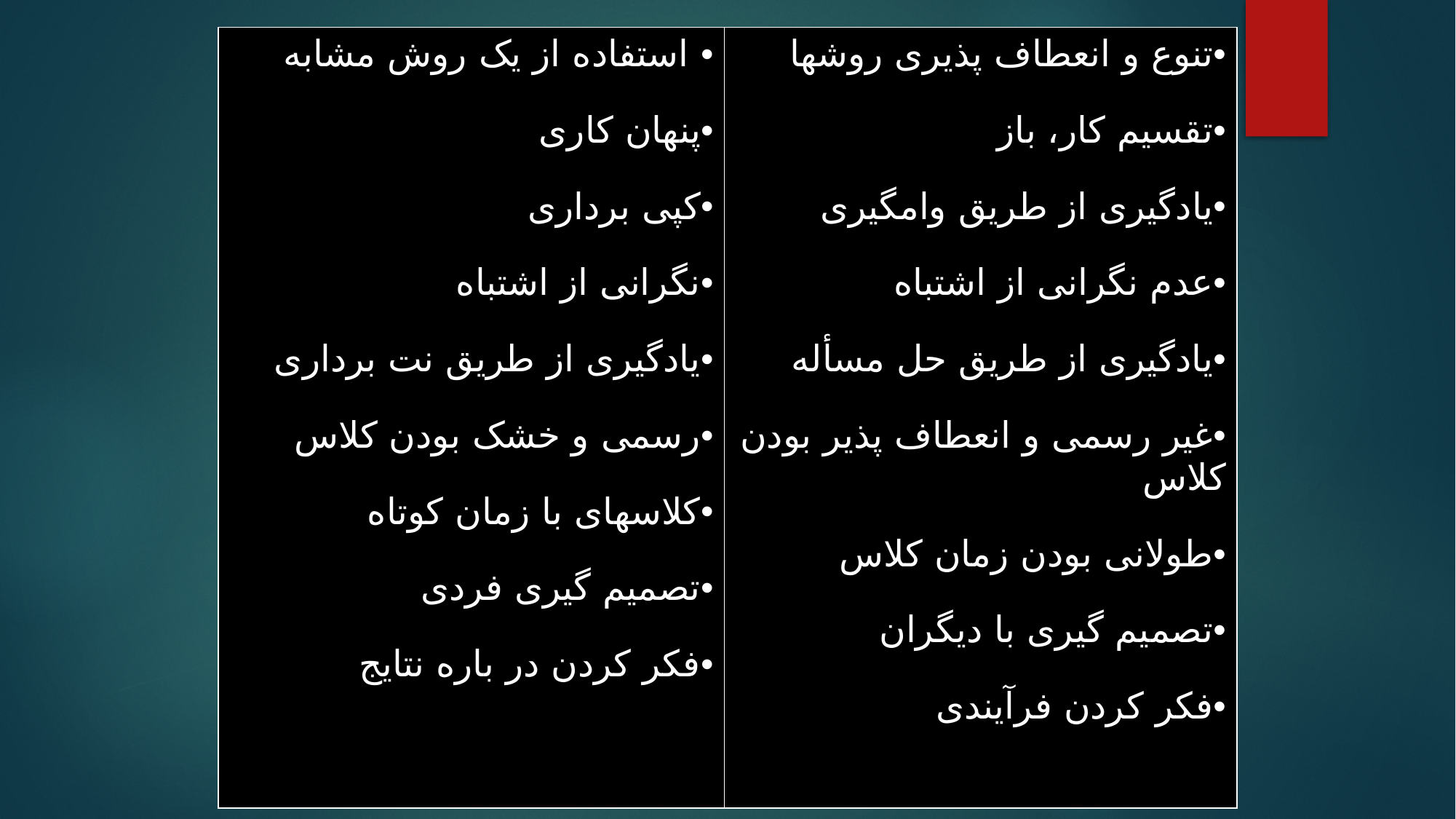

#
| استفاده از یک روش مشابه پنهان کاری کپی برداری نگرانی از اشتباه یادگیری از طریق نت برداری رسمی و خشک بودن کلاس کلاسهای با زمان کوتاه تصمیم گیری فردی فکر کردن در باره نتایج | تنوع و انعطاف پذیری روشها تقسیم کار، باز یادگیری از طریق وامگیری عدم نگرانی از اشتباه یادگیری از طریق حل مسأله غیر رسمی و انعطاف پذیر بودن کلاس طولانی بودن زمان کلاس تصمیم گیری با دیگران فکر کردن فرآیندی |
| --- | --- |